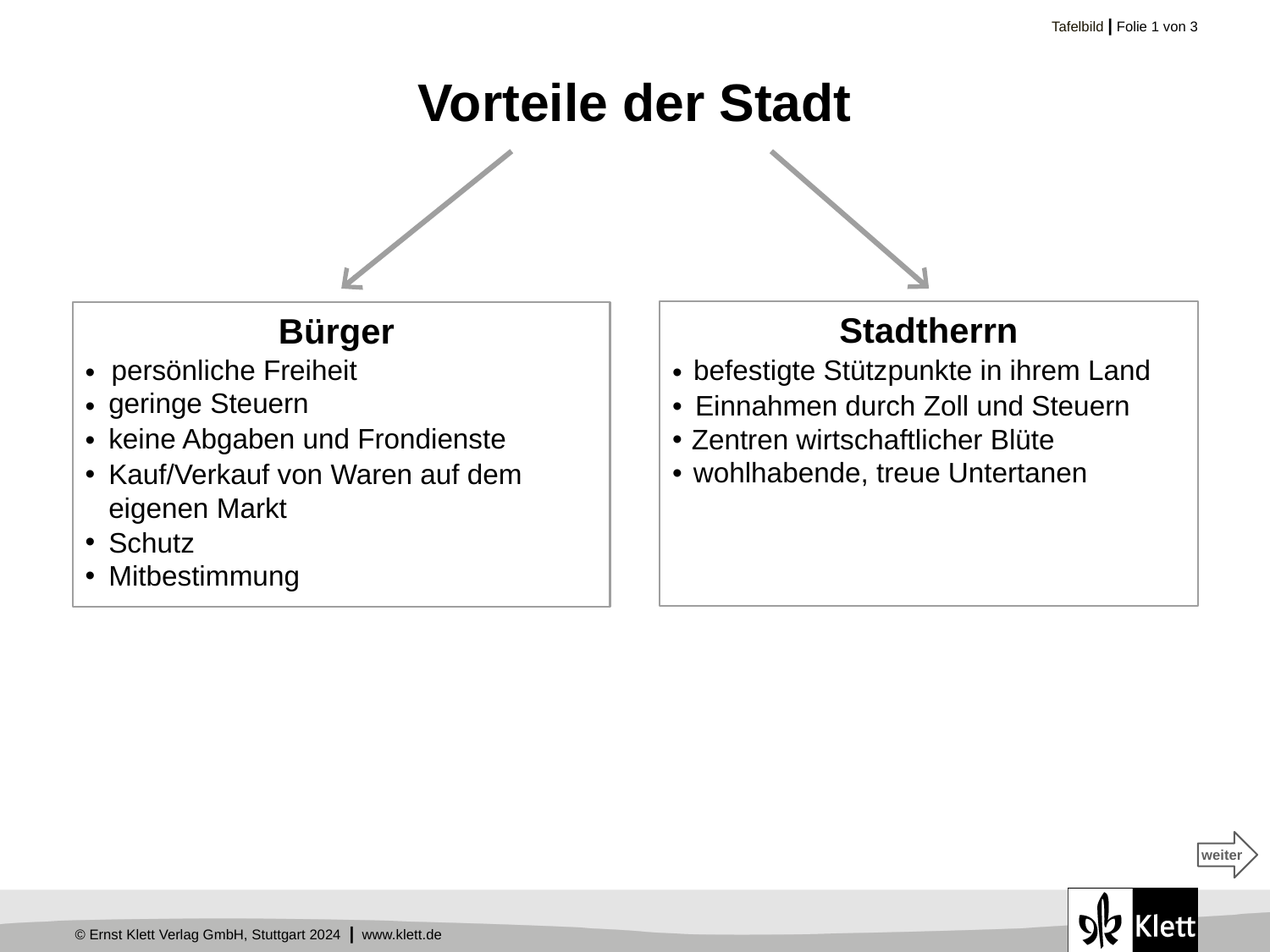

# Vorteile der Stadt
Stadtherrn

Bürger

persönliche Freiheit
befestigte Stützpunkte in ihrem Land
geringe Steuern
Einnahmen durch Zoll und Steuern
keine Abgaben und Frondienste
Zentren wirtschaftlicher Blüte
wohlhabende, treue Untertanen
Kauf/Verkauf von Waren auf dem eigenen Markt
Schutz
Mitbestimmung
weiter